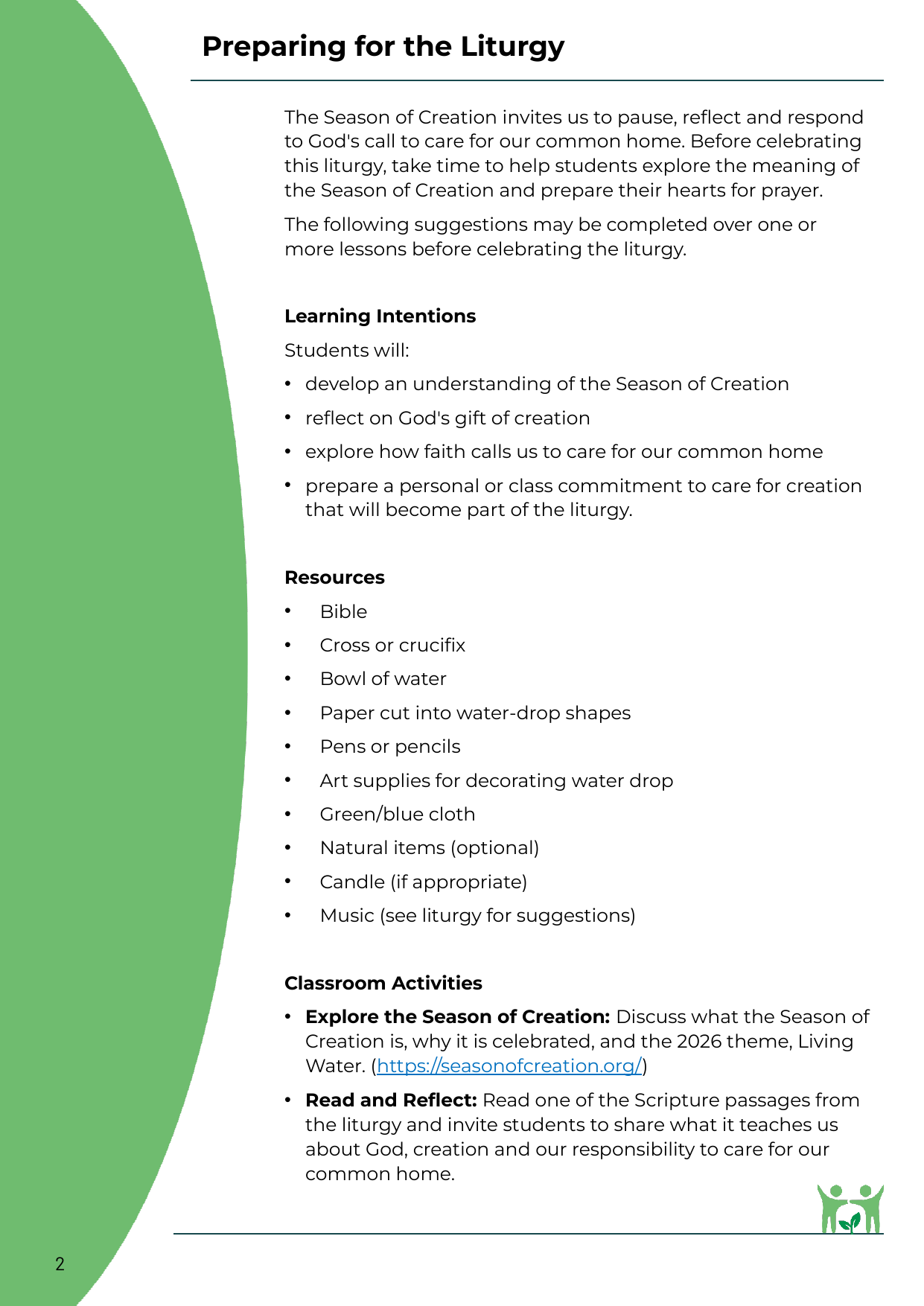

Preparing for the Liturgy
The Season of Creation invites us to pause, reflect and respond to God's call to care for our common home. Before celebrating this liturgy, take time to help students explore the meaning of the Season of Creation and prepare their hearts for prayer.
The following suggestions may be completed over one or more lessons before celebrating the liturgy.

Learning Intentions
Students will:
develop an understanding of the Season of Creation
reflect on God's gift of creation
explore how faith calls us to care for our common home
prepare a personal or class commitment to care for creation that will become part of the liturgy.

Resources
Bible
Cross or crucifix
Bowl of water
Paper cut into water-drop shapes
Pens or pencils
Art supplies for decorating water drop
Green/blue cloth
Natural items (optional)
Candle (if appropriate)
Music (see liturgy for suggestions)

Classroom Activities
Explore the Season of Creation: Discuss what the Season of Creation is, why it is celebrated, and the 2026 theme, Living Water. (https://seasonofcreation.org/)
Read and Reflect: Read one of the Scripture passages from the liturgy and invite students to share what it teaches us about God, creation and our responsibility to care for our common home.

2